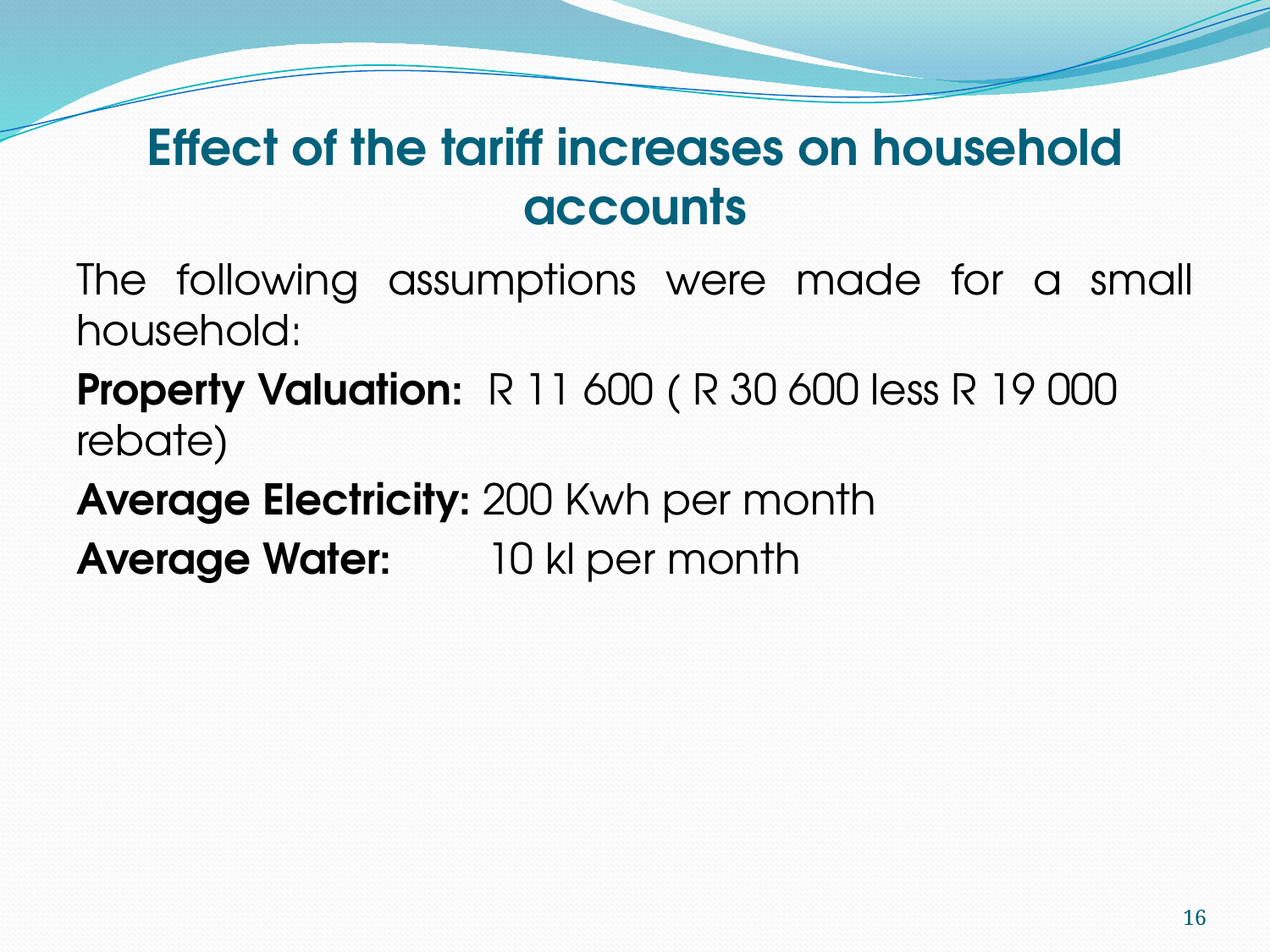

# Effect of the tariff increases on household accounts
The following assumptions were made for a small household:
Property Valuation:  R 11 600 ( R 30 600 less R 19 000 rebate)
Average Electricity: 200 Kwh per month
Average Water:        10 kl per month
16